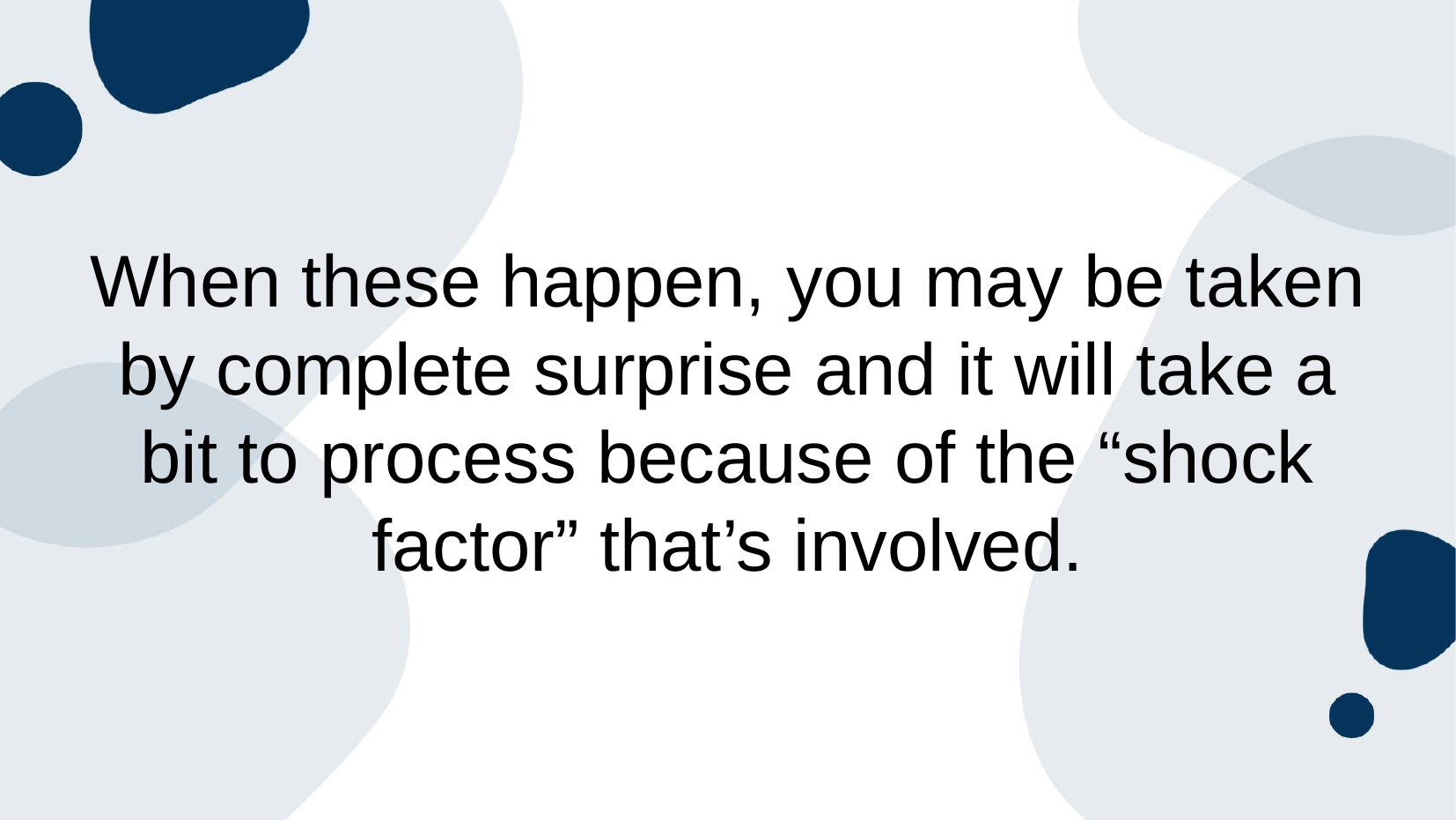

# When these happen, you may be taken by complete surprise and it will take a bit to process because of the “shock factor” that’s involved.